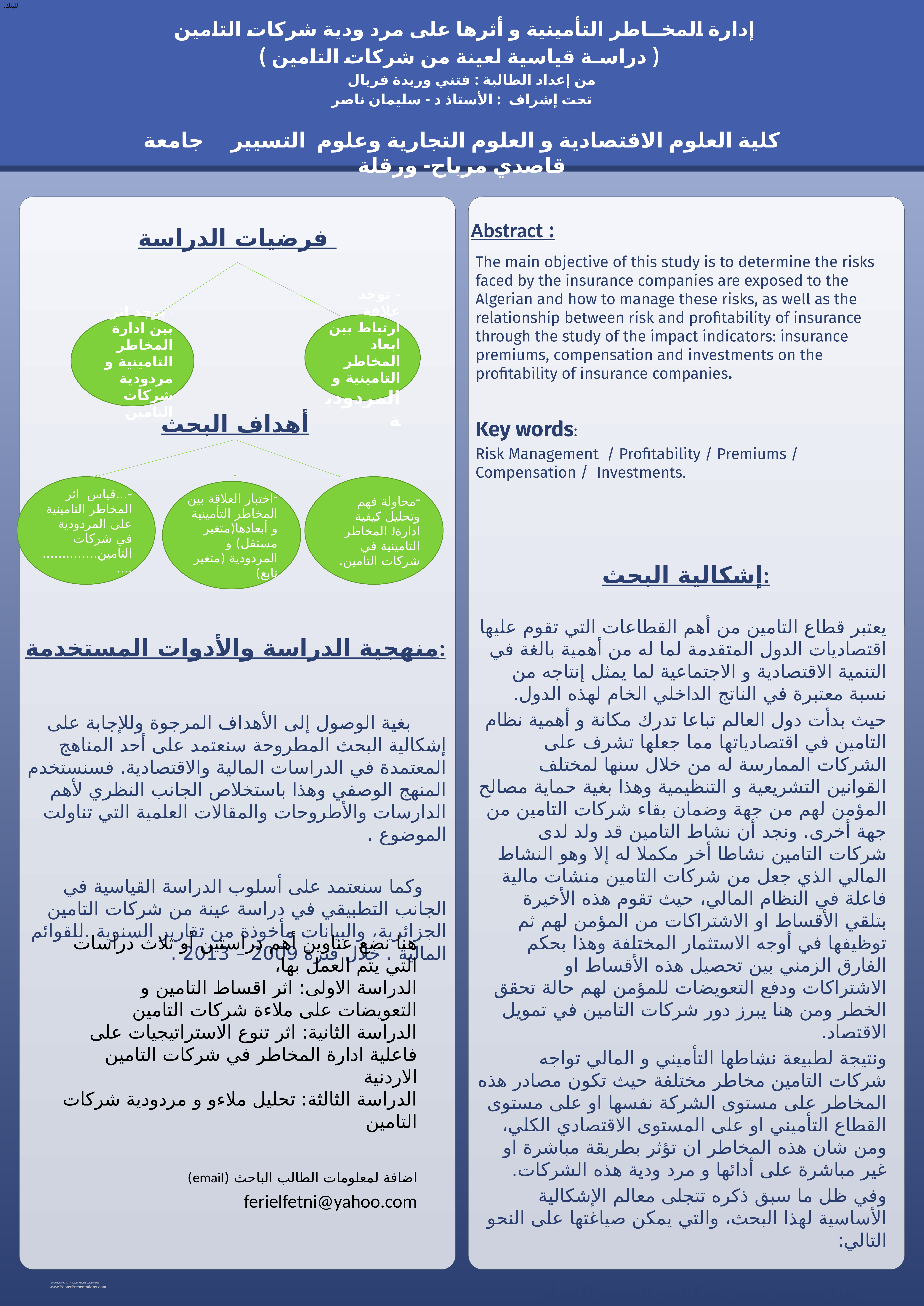

للبنك.

إدارة المخــاطر التأمينية و أثرها على مرد ودية شركات التامين
 ( دراسـة قياسية لعينة من شركات التامين )

من إعداد الطالبة : فتني وريدة فريال
 تحت إشراف  : الأستاذ د - سليمان ناصر

كلية العلوم الاقتصادية و العلوم التجارية وعلوم  التسيير     جامعة قاصدي مرباح- ورقلة

فرضيات الدراسة
Abstract :
The main objective of this study is to determine the risks faced by the insurance companies are exposed to the Algerian and how to manage these risks, as well as the relationship between risk and profitability of insurance through the study of the impact indicators: insurance premiums, compensation and investments on the profitability of insurance companies.

Key words:
Risk Management  / Profitability / Premiums /
Compensation /  Investments.
- توجد علاقة ارتباط بين ابعاد المخاطر التامينية و المردودية
- يوجد اثر بين ادارة المخاطر التامينية و  مردودية شركات التامين
أهداف البحث

-...قياس  اثر  المخاطر التامينية على المردودية في شركات التامين..................
محاولة فهم وتحليل كيفية ادارةJ المخاطر التامينية في شركات التامين.
اختبار العلاقة بين المخاطر التأمينية و أبعادها(متغير مستقل) و المردودية (متغير تابع)
إشكالية البحث:

يعتبر قطاع التامين من أهم القطاعات التي تقوم عليها اقتصاديات الدول المتقدمة لما له من أهمية بالغة في التنمية الاقتصادية و الاجتماعية لما يمثل إنتاجه من نسبة معتبرة في الناتج الداخلي الخام لهذه الدول.
حيث بدأت دول العالم تباعا تدرك مكانة و أهمية نظام التامين في اقتصادياتها مما جعلها تشرف على الشركات الممارسة له من خلال سنها لمختلف القوانين التشريعية و التنظيمية وهذا بغية حماية مصالح المؤمن لهم من جهة وضمان بقاء شركات التامين من جهة أخرى. ونجد أن نشاط التامين قد ولد لدى شركات التامين نشاطا أخر مكملا له إلا وهو النشاط المالي الذي جعل من شركات التامين منشات مالية فاعلة في النظام المالي، حيث تقوم هذه الأخيرة بتلقي الأقساط او الاشتراكات من المؤمن لهم ثم توظيفها في أوجه الاستثمار المختلفة وهذا بحكم الفارق الزمني بين تحصيل هذه الأقساط او الاشتراكات ودفع التعويضات للمؤمن لهم حالة تحقق الخطر ومن هنا يبرز دور شركات التامين في تمويل الاقتصاد.
ونتيجة لطبيعة نشاطها التأميني و المالي تواجه شركات التامين مخاطر مختلفة حيث تكون مصادر هذه المخاطر على مستوى الشركة نفسها او على مستوى القطاع التأميني او على المستوى الاقتصادي الكلي، ومن شان هذه المخاطر ان تؤثر بطريقة مباشرة او غير مباشرة على أدائها و مرد ودية هذه الشركات.
وفي ظل ما سبق ذكره تتجلى معالم الإشكالية الأساسية لهذا البحث، والتي يمكن صياغتها على النحو التالي:

     هنا يوضع نص إشكالية البحث المراد مناقشتها؟
إلى أي مدى تؤثر المخاطر التأمينية على مرد ودية شركات التامين؟ وكيف تتم إدارة هذه المخاطر؟

منهجية الدراسة والأدوات المستخدمة:

      بغية الوصول إلى الأهداف المرجوة وللإجابة على إشكالية البحث المطروحة سنعتمد على أحد المناهج المعتمدة في الدراسات المالية والاقتصادية. فسنستخدم المنهج الوصفي وهذا باستخلاص الجانب النظري لأهم الدارسات والأطروحات والمقالات العلمية التي تناولت الموضوع .

    وكما سنعتمد على أسلوب الدراسة القياسية في الجانب التطبيقي في دراسة عينة من شركات التامين الجزائرية، والبيانات مأخوذة من تقارير السنوية .للقوائم المالية . خلال فترة 2009 – 2013 .

هنا نضع عناوين أهم دراستين أو ثلاث دراسات التي يتم العمل بها،
الدراسة الاولى: اثر اقساط التامين و التعويضات على ملاءة شركات التامين
الدراسة الثانية: اثر تنوع الاستراتيجيات على فاعلية ادارة المخاطر في شركات التامين الاردنية
الدراسة الثالثة: تحليل ملاءو و مردودية شركات التامين

اضافة لمعلومات الطالب الباحث (email)
ferielfetni@yahoo.com